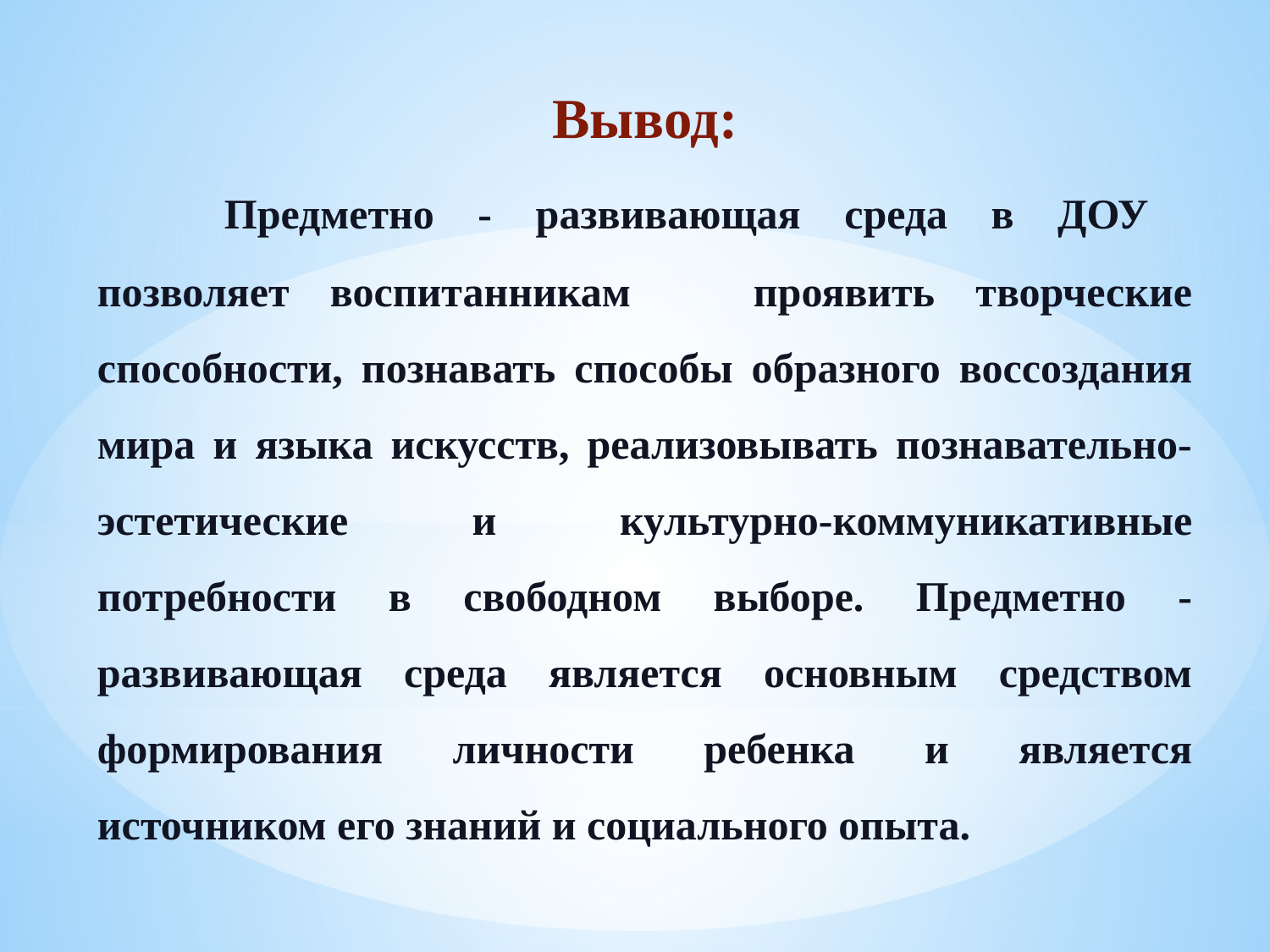

Вывод:
	Предметно - развивающая среда в ДОУ  позволяет воспитанникам   проявить творческие способности, познавать способы образного воссоздания мира и языка искусств, реализовывать познавательно-эстетические и культурно-коммуникативные потребности в свободном выборе. Предметно - развивающая среда является основным средством формирования личности ребенка и является источником его знаний и социального опыта.